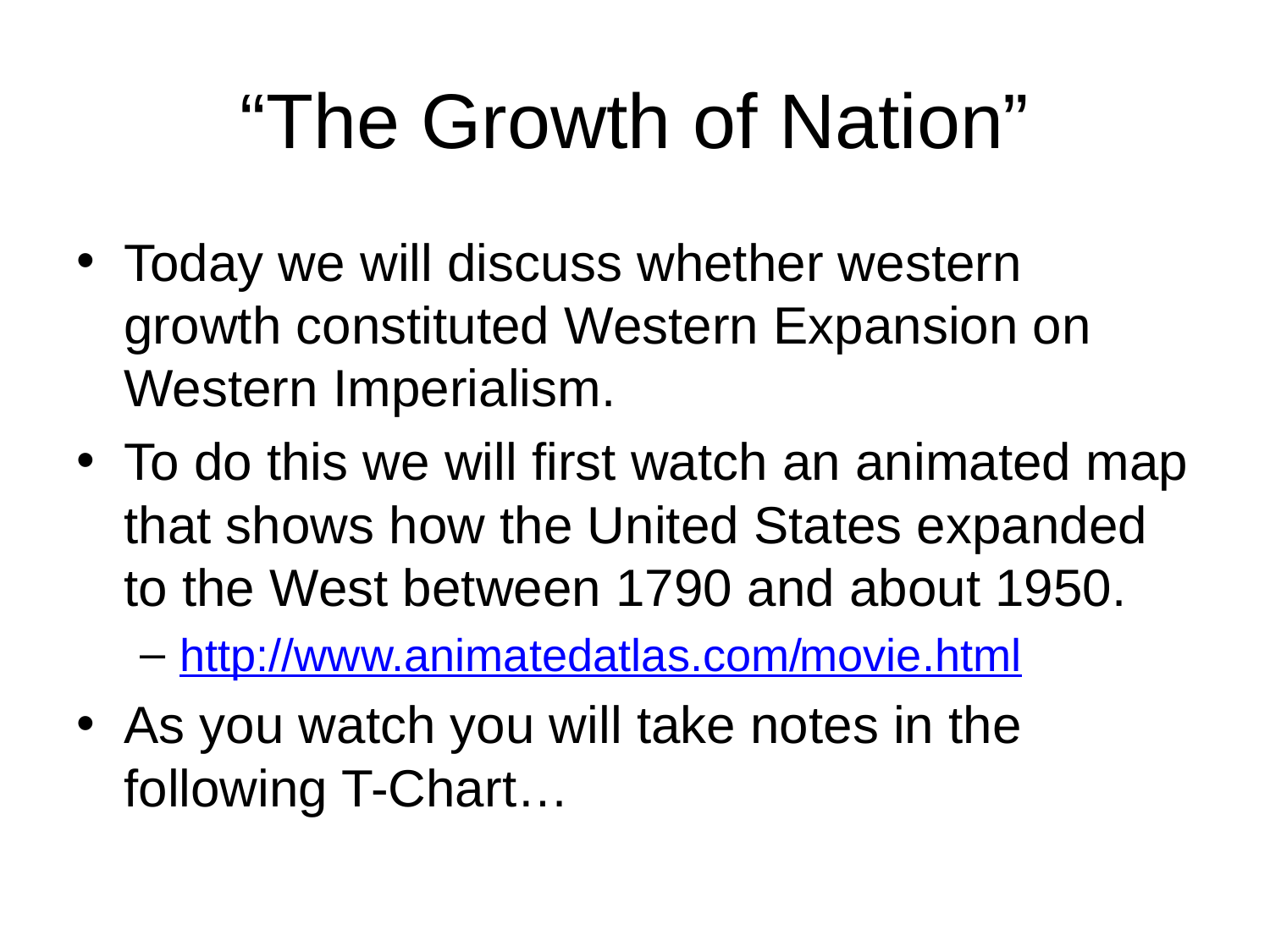

# “The Growth of Nation”
Today we will discuss whether western growth constituted Western Expansion on Western Imperialism.
To do this we will first watch an animated map that shows how the United States expanded to the West between 1790 and about 1950.
http://www.animatedatlas.com/movie.html
As you watch you will take notes in the following T-Chart…